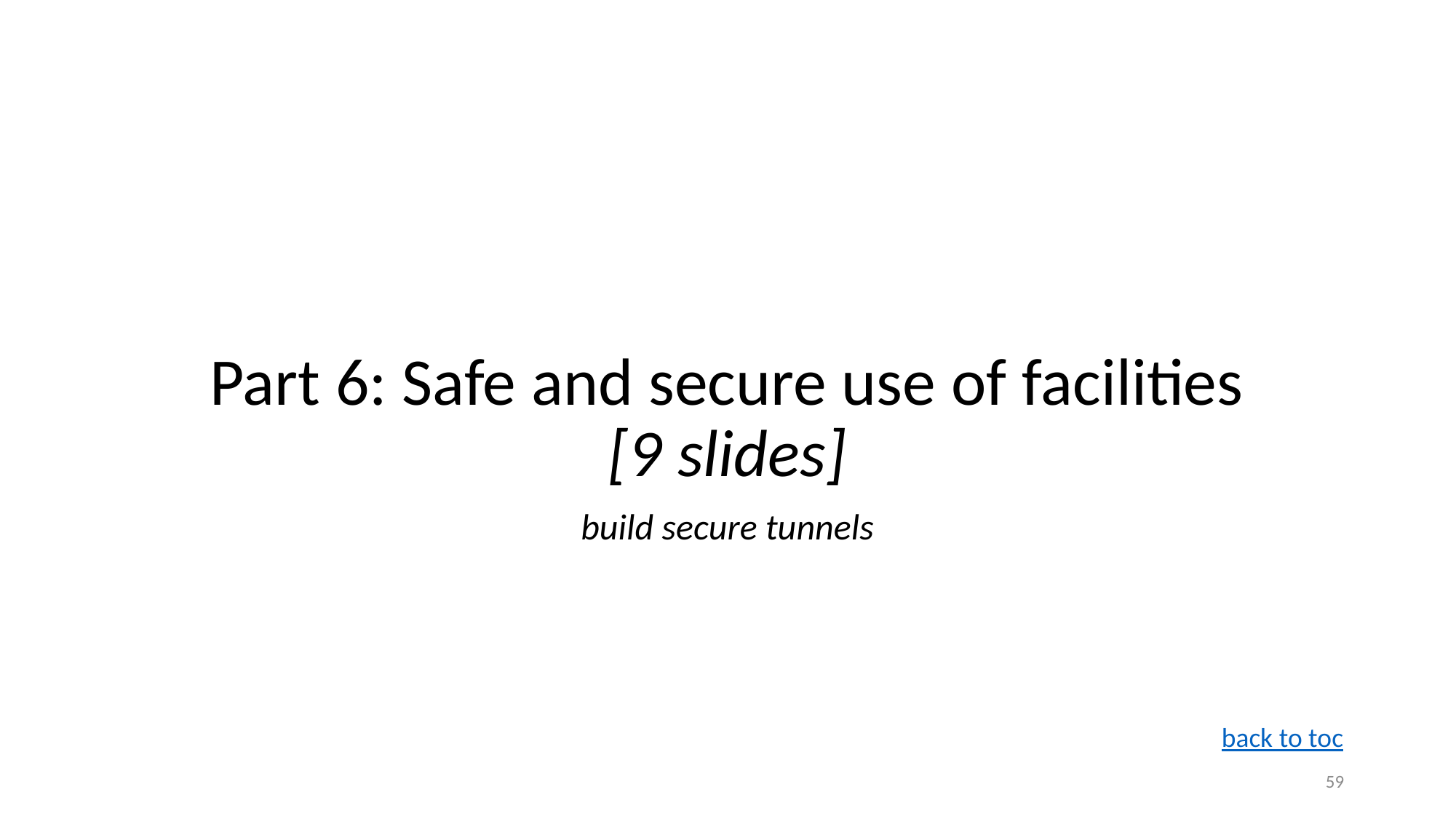

# Part 6: Safe and secure use of facilities [9 slides]
build secure tunnels
back to toc
59